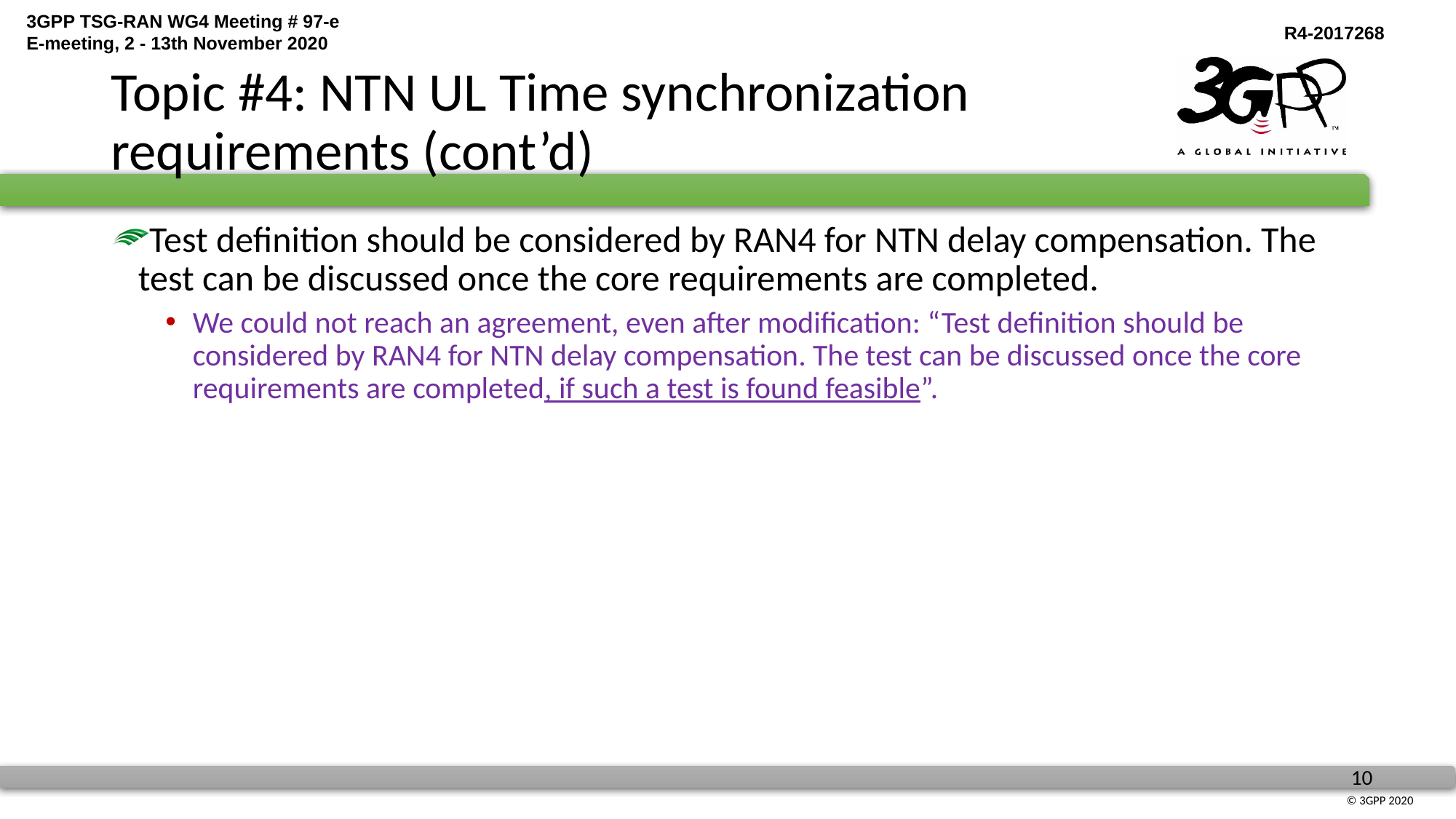

# Topic #4: NTN UL Time synchronization requirements (cont’d)
Test definition should be considered by RAN4 for NTN delay compensation. The test can be discussed once the core requirements are completed.
We could not reach an agreement, even after modification: “Test definition should be considered by RAN4 for NTN delay compensation. The test can be discussed once the core requirements are completed, if such a test is found feasible”.